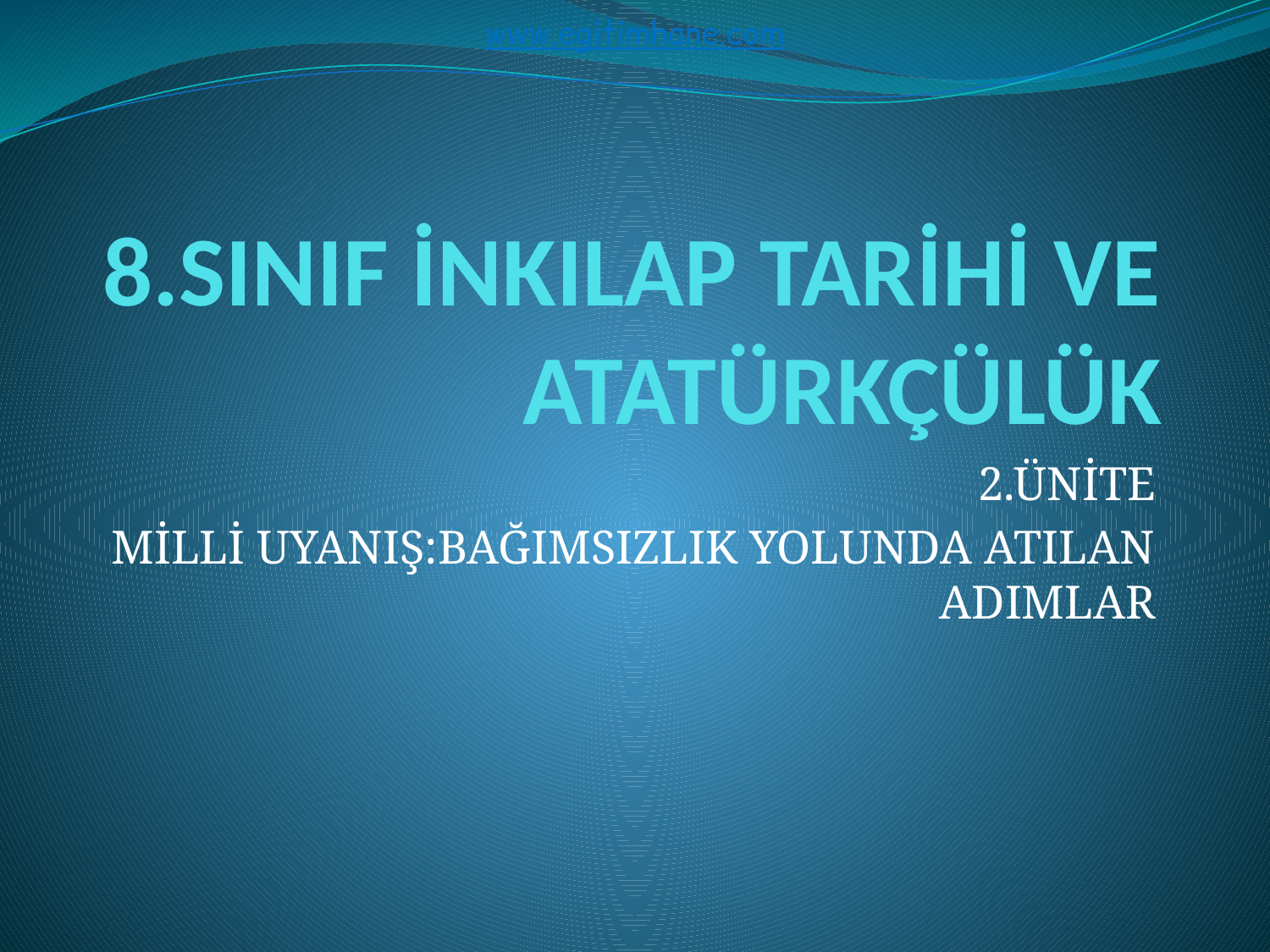

www.egitimhane.com
# 8.SINIF İNKILAP TARİHİ VE ATATÜRKÇÜLÜK
2.ÜNİTE
MİLLİ UYANIŞ:BAĞIMSIZLIK YOLUNDA ATILAN ADIMLAR